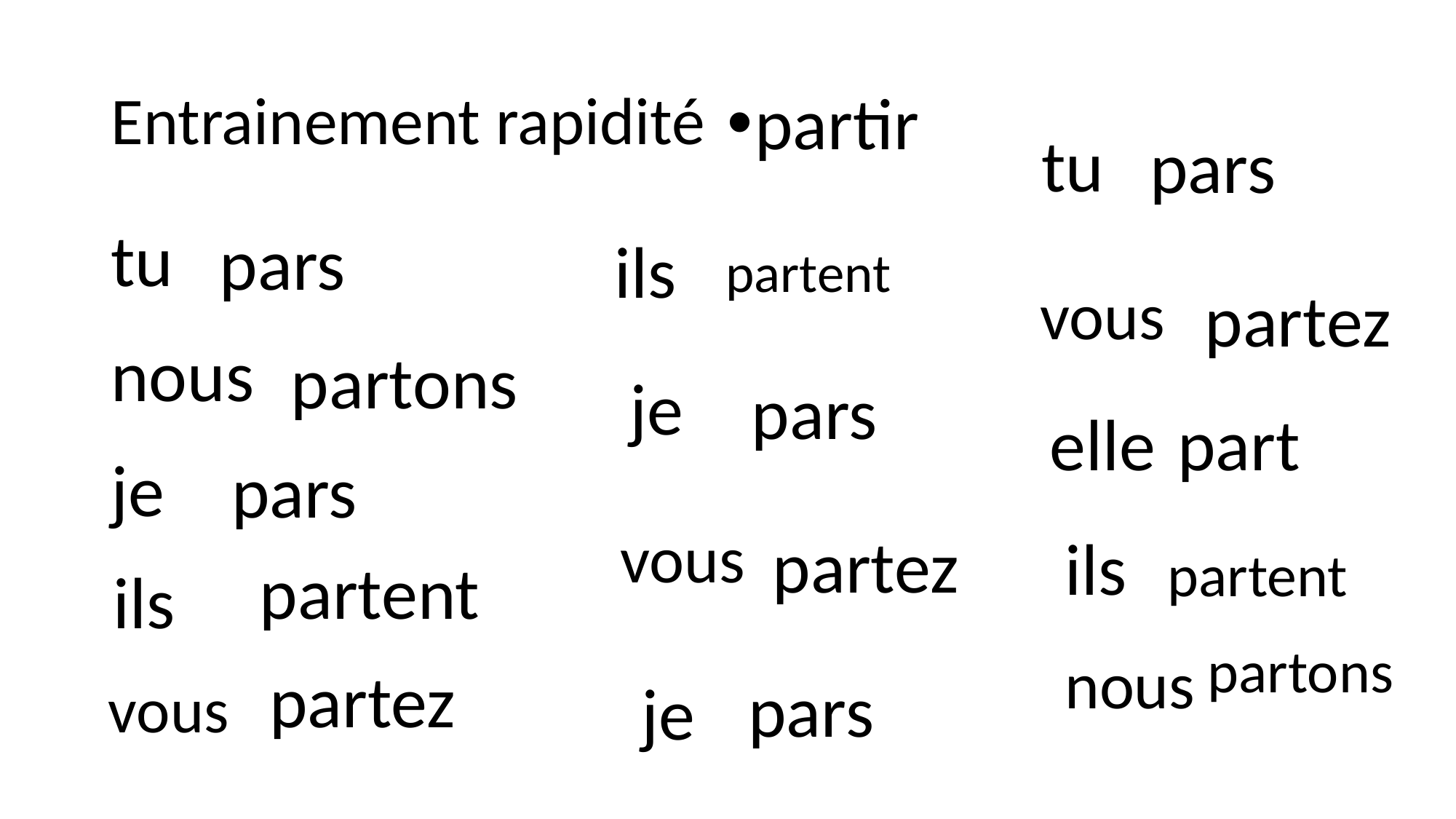

# Entrainement rapidité
partir
tu
pars
tu
pars
ils
partent
vous
partez
nous
partons
je
pars
part
elle
je
pars
vous
partez
ils
partent
partent
ils
partons
nous
partez
pars
je
vous